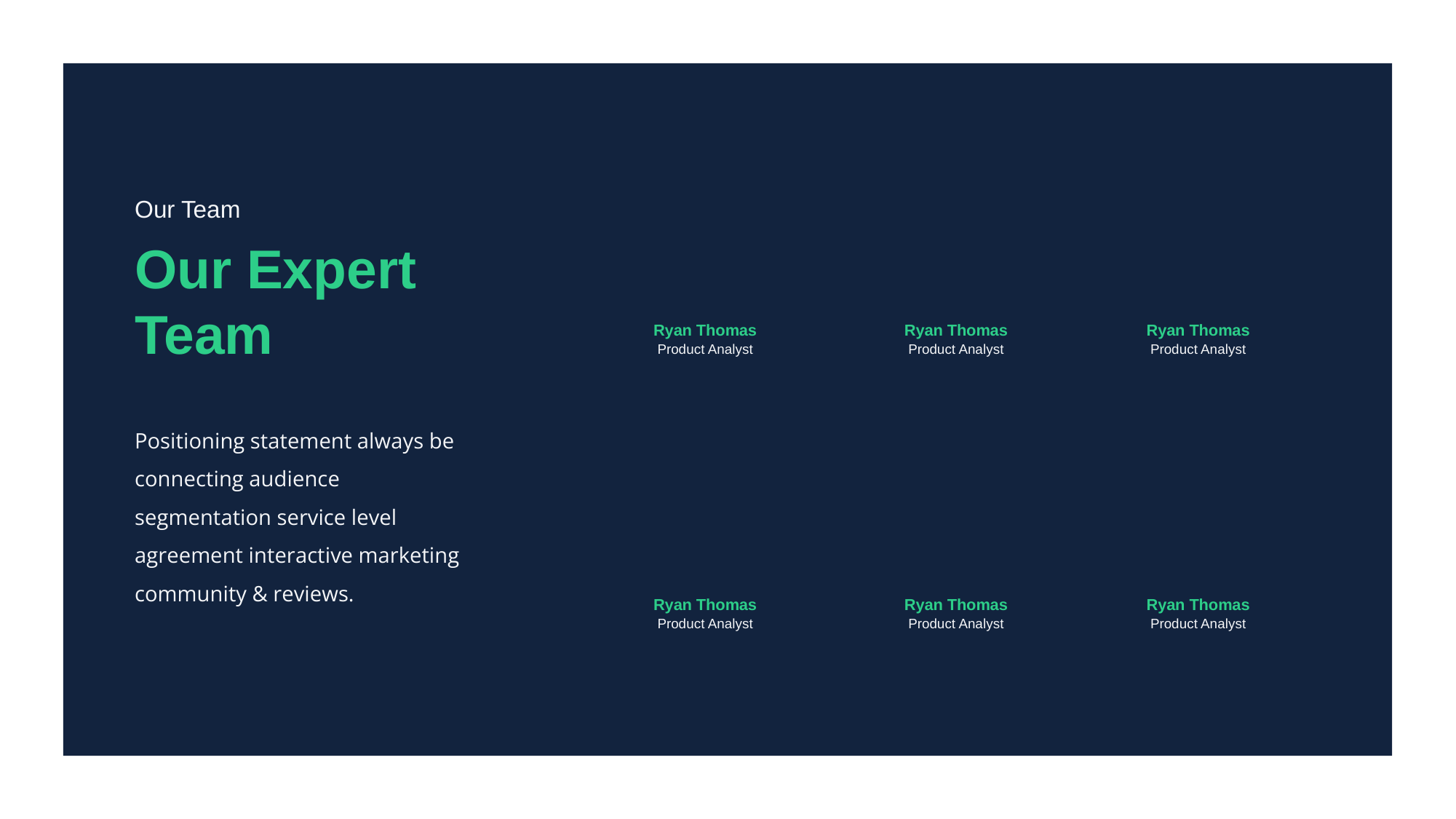

Our Team
Our Expert Team

Ryan Thomas
Ryan Thomas
Ryan Thomas
Product Analyst
Product Analyst
Product Analyst
Positioning statement always be connecting audience segmentation service level agreement interactive marketing community & reviews.

Ryan Thomas
Ryan Thomas
Ryan Thomas
Product Analyst
Product Analyst
Product Analyst